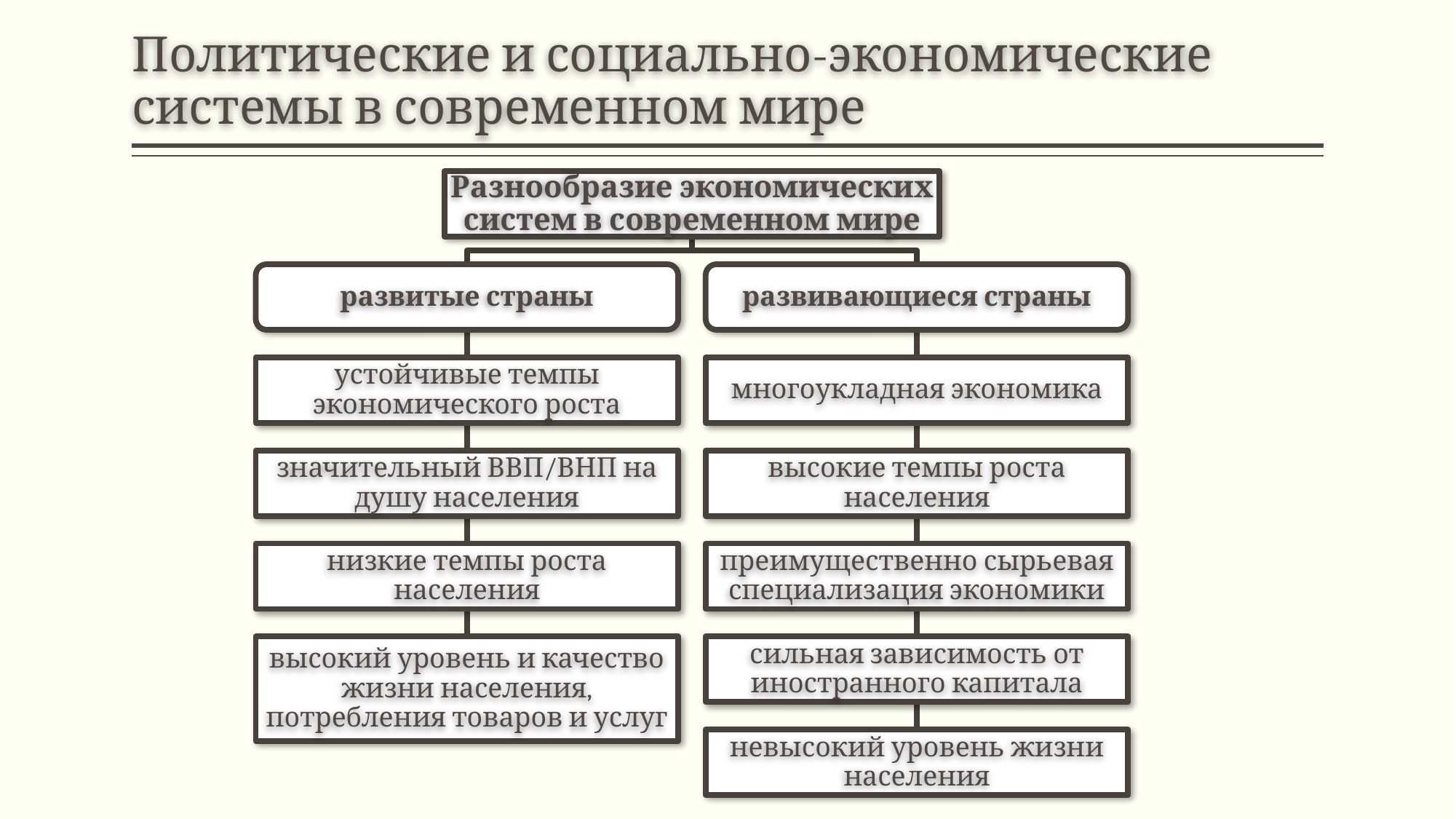

# Политические и социально-экономические системы в современном мире

Разнообразие экономических систем в современном мире

развитые страны
развивающиеся страны

устойчивые темпы экономического роста

многоукладная экономика

значительный ВВП/ВНП на душу населения

высокие темпы роста населения

низкие темпы роста населения

преимущественно сырьевая специализация экономики

высокий уровень и качество жизни населения, потребления товаров и услуг

сильная зависимость от иностранного капитала

невысокий уровень жизни населения